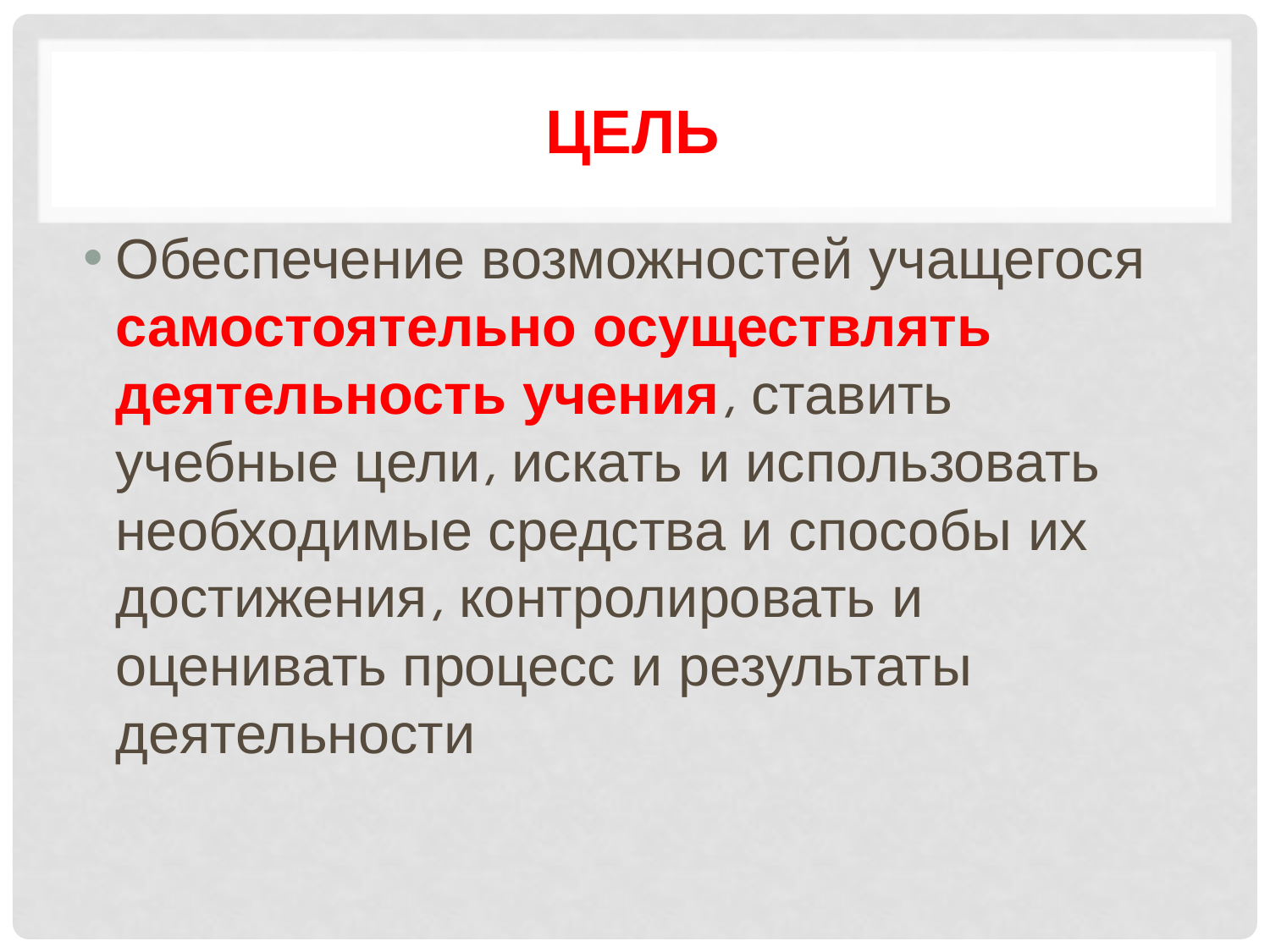

# Цель
Обеспечение возможностей учащегося самостоятельно осуществлять деятельность учения, ставить учебные цели, искать и использовать необходимые средства и способы их достижения, контролировать и оценивать процесс и результаты деятельности